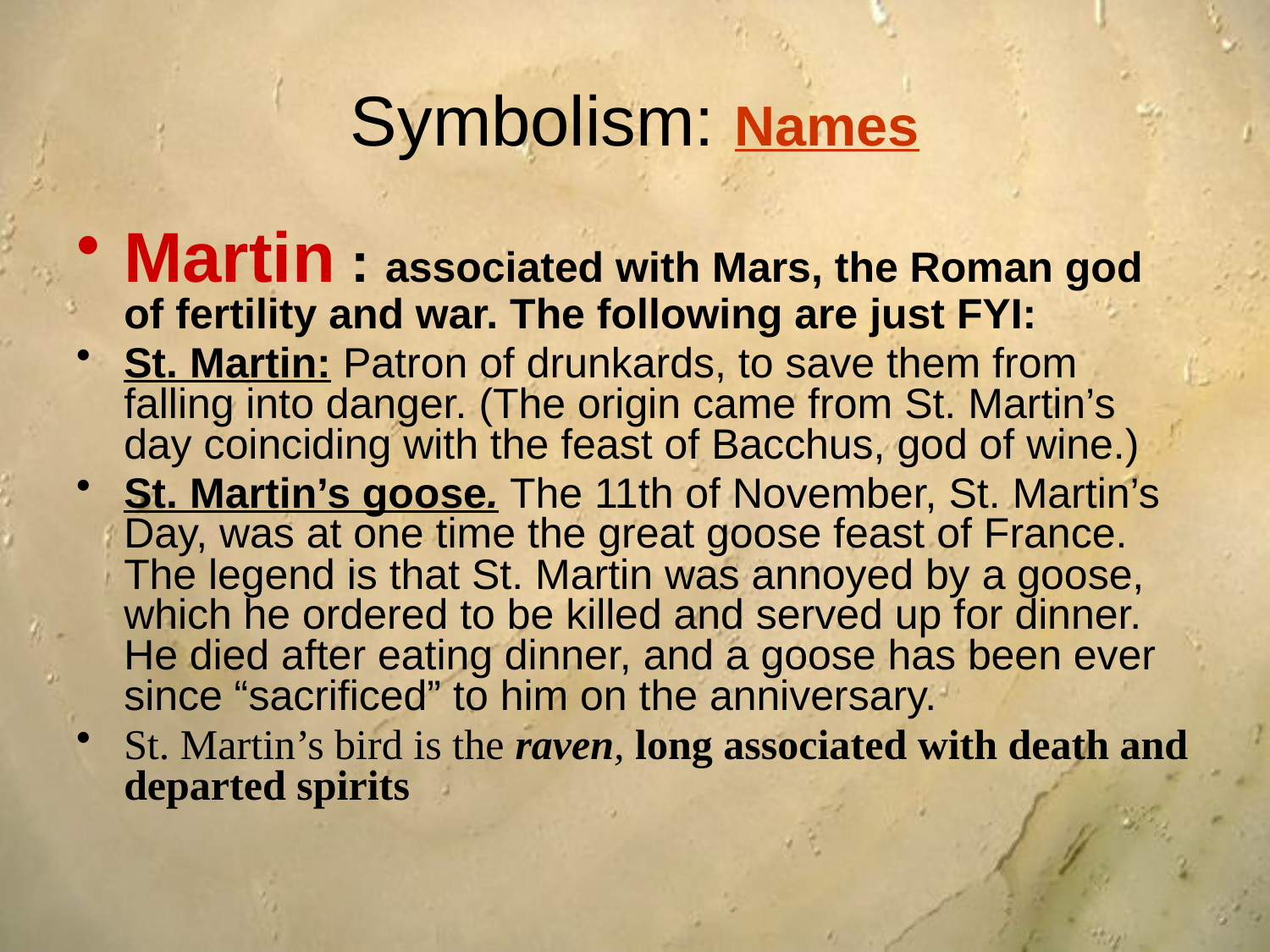

# Symbolism: Names
Martin : associated with Mars, the Roman god of fertility and war. The following are just FYI:
St. Martin: Patron of drunkards, to save them from falling into danger. (The origin came from St. Martin’s day coinciding with the feast of Bacchus, god of wine.)
St. Martin’s goose. The 11th of November, St. Martin’s Day, was at one time the great goose feast of France. The legend is that St. Martin was annoyed by a goose, which he ordered to be killed and served up for dinner. He died after eating dinner, and a goose has been ever since “sacrificed” to him on the anniversary.
St. Martin’s bird is the raven, long associated with death and departed spirits